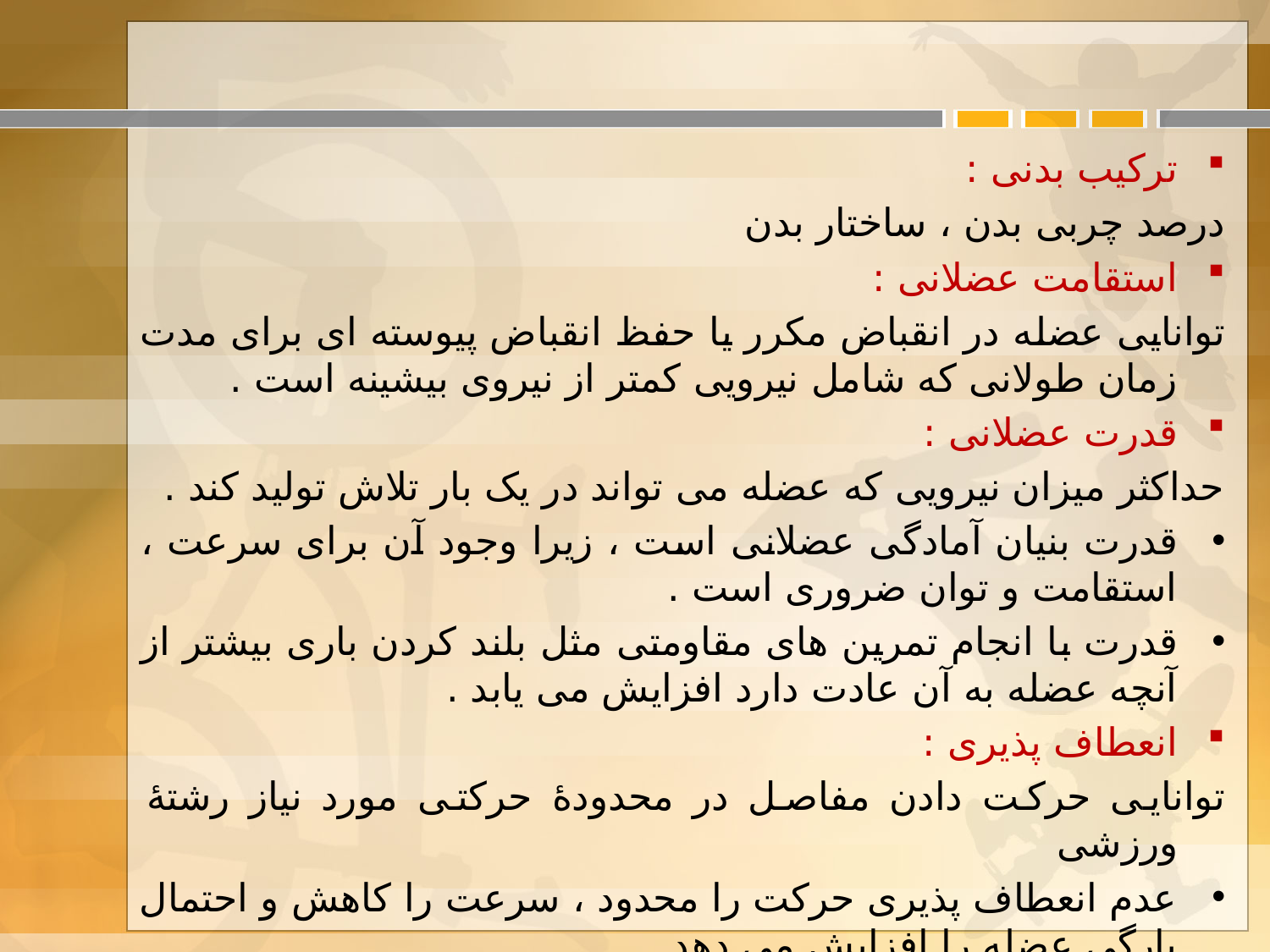

#
ترکیب بدنی :
درصد چربی بدن ، ساختار بدن
استقامت عضلانی :
توانایی عضله در انقباض مکرر یا حفظ انقباض پیوسته ای برای مدت زمان طولانی که شامل نیرویی کمتر از نیروی بیشینه است .
قدرت عضلانی :
حداکثر میزان نیرویی که عضله می تواند در یک بار تلاش تولید کند .
قدرت بنیان آمادگی عضلانی است ، زیرا وجود آن برای سرعت ، استقامت و توان ضروری است .
قدرت با انجام تمرین های مقاومتی مثل بلند کردن باری بیشتر از آنچه عضله به آن عادت دارد افزایش می یابد .
انعطاف پذیری :
توانایی حرکت دادن مفاصل در محدودۀ حرکتی مورد نیاز رشتۀ ورزشی
عدم انعطاف پذیری حرکت را محدود ، سرعت را کاهش و احتمال پارگی عضله را افزایش می دهد
انعطاف پذیری در اصل با حرکات کششی افزایش می یابد .